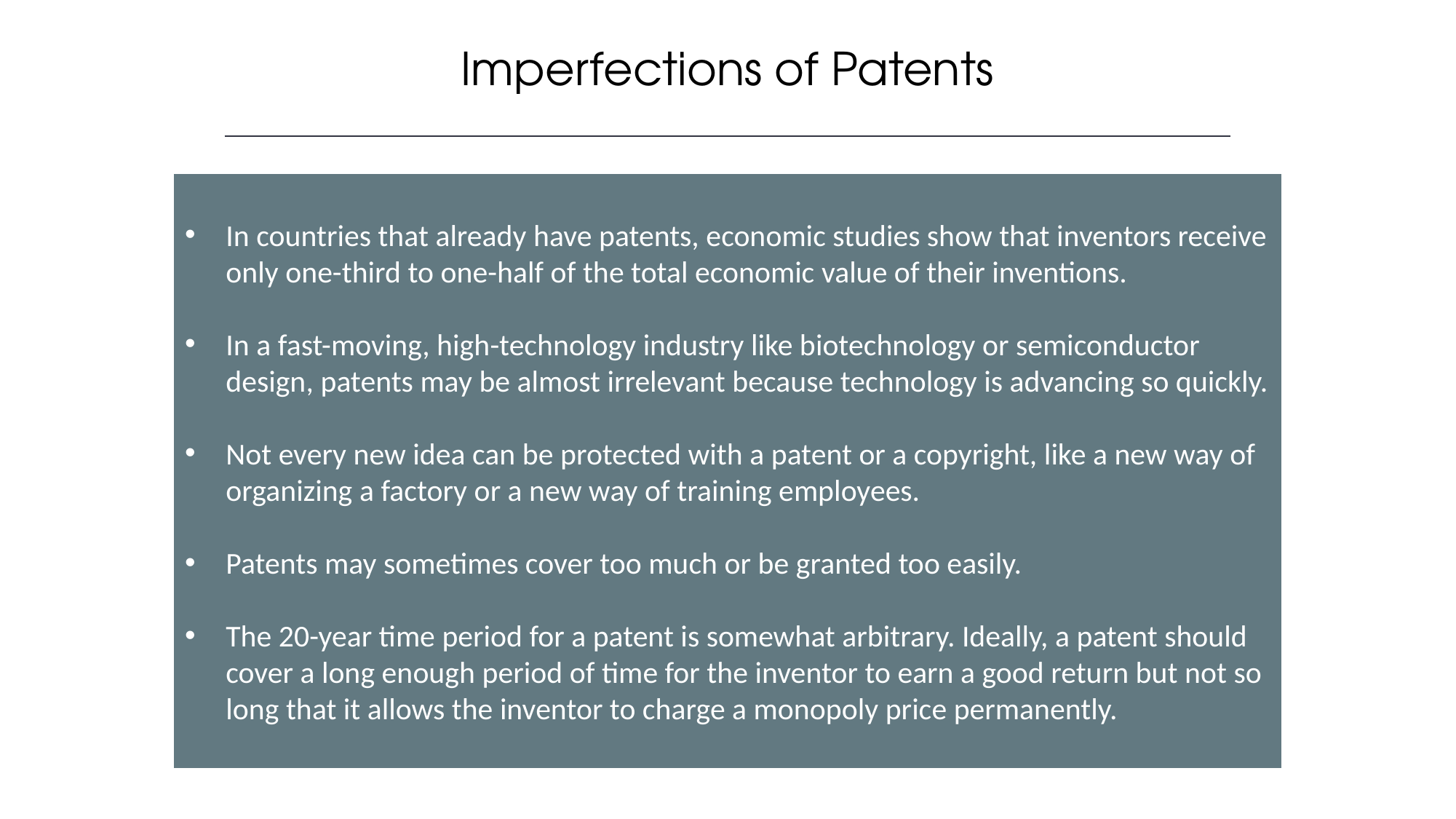

Imperfections of Patents
HAWKES LEARNING

In countries that already have patents, economic studies show that inventors receive only one-third to one-half of the total economic value of their inventions.

In a fast-moving, high-technology industry like biotechnology or semiconductor design, patents may be almost irrelevant because technology is advancing so quickly.

Not every new idea can be protected with a patent or a copyright, like a new way of organizing a factory or a new way of training employees.

Patents may sometimes cover too much or be granted too easily.

The 20-year time period for a patent is somewhat arbitrary. Ideally, a patent should cover a long enough period of time for the inventor to earn a good return but not so long that it allows the inventor to charge a monopoly price permanently.